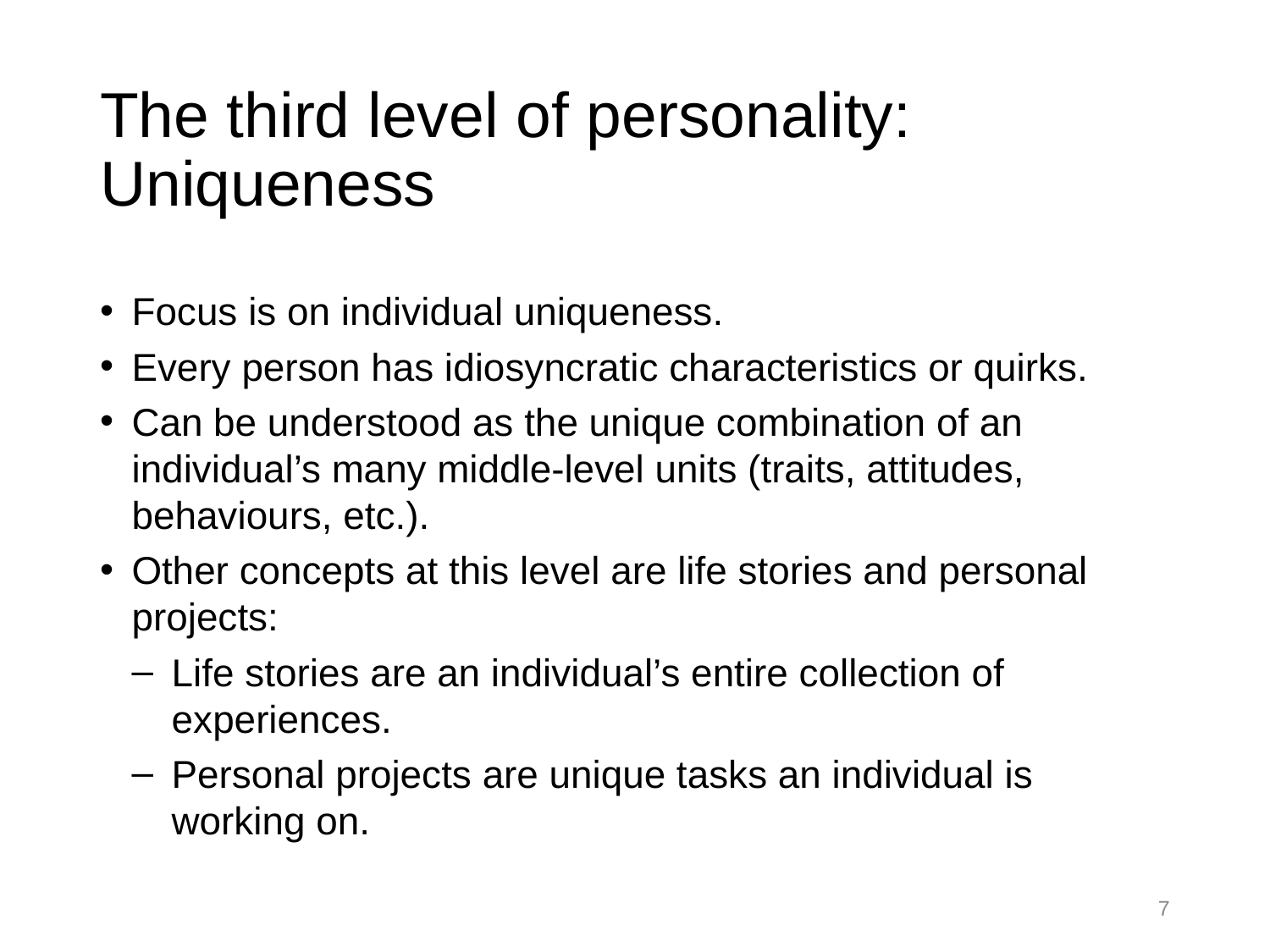

# The third level of personality: Uniqueness
Focus is on individual uniqueness.
Every person has idiosyncratic characteristics or quirks.
Can be understood as the unique combination of an individual’s many middle-level units (traits, attitudes, behaviours, etc.).
Other concepts at this level are life stories and personal projects:
Life stories are an individual’s entire collection of experiences.
Personal projects are unique tasks an individual is working on.
7